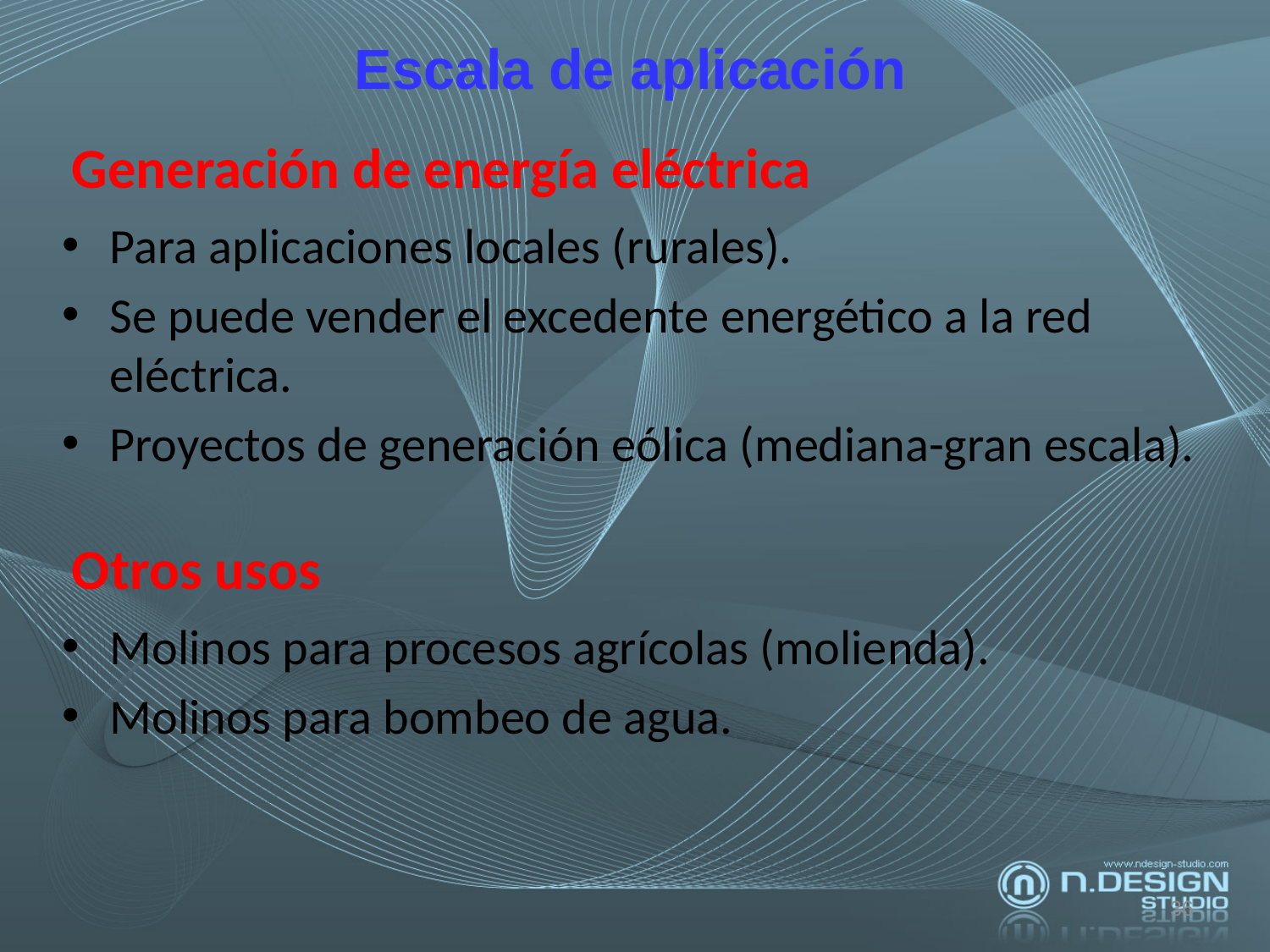

Escala de aplicación
# Generación de energía eléctrica
Para aplicaciones locales (rurales).
Se puede vender el excedente energético a la red eléctrica.
Proyectos de generación eólica (mediana-gran escala).
Otros usos
Molinos para procesos agrícolas (molienda).
Molinos para bombeo de agua.
36